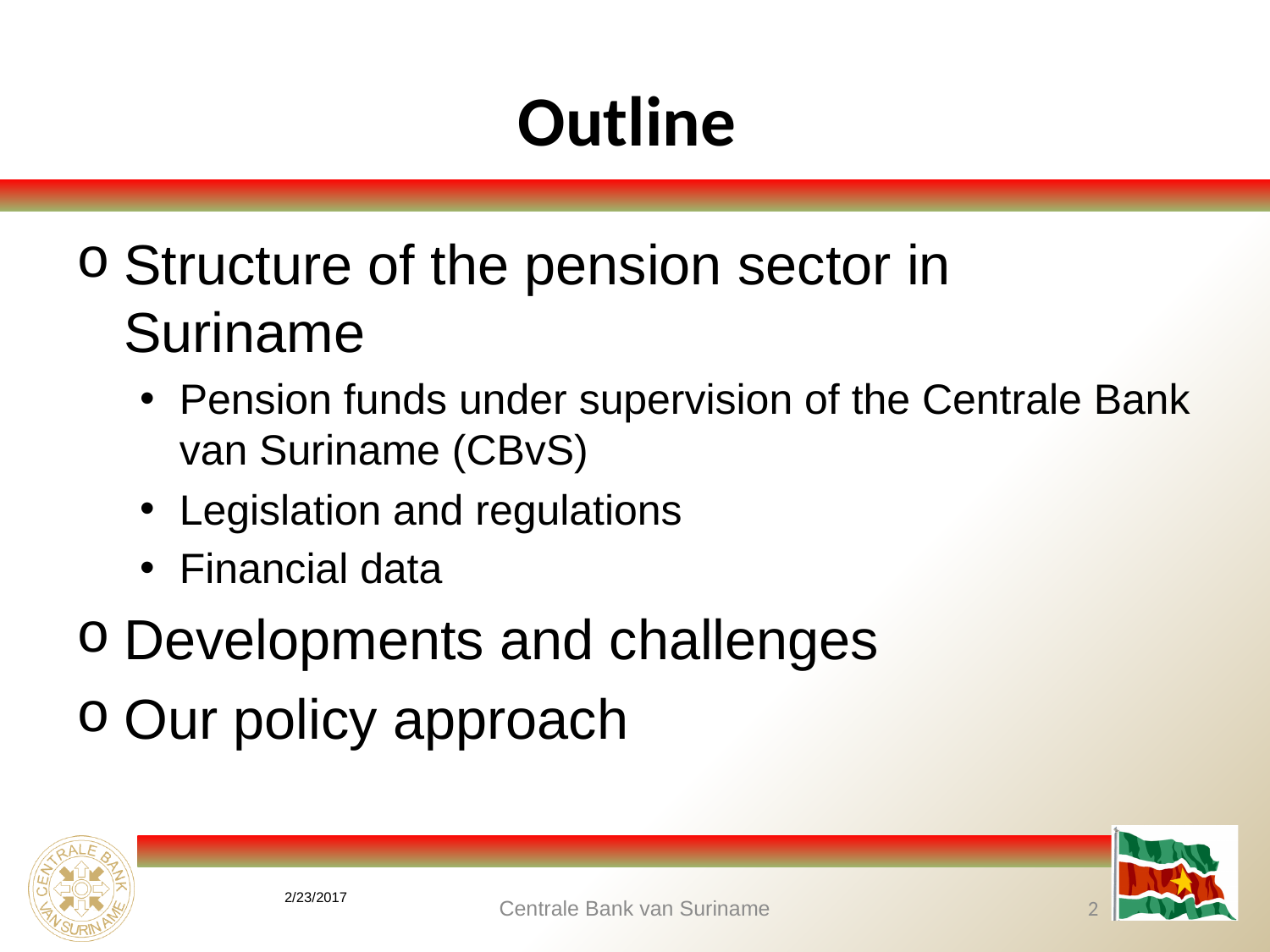

# Outline
Structure of the pension sector in Suriname
Pension funds under supervision of the Centrale Bank van Suriname (CBvS)
Legislation and regulations
Financial data
Developments and challenges
Our policy approach

2/23/2017
Centrale Bank van Suriname
2